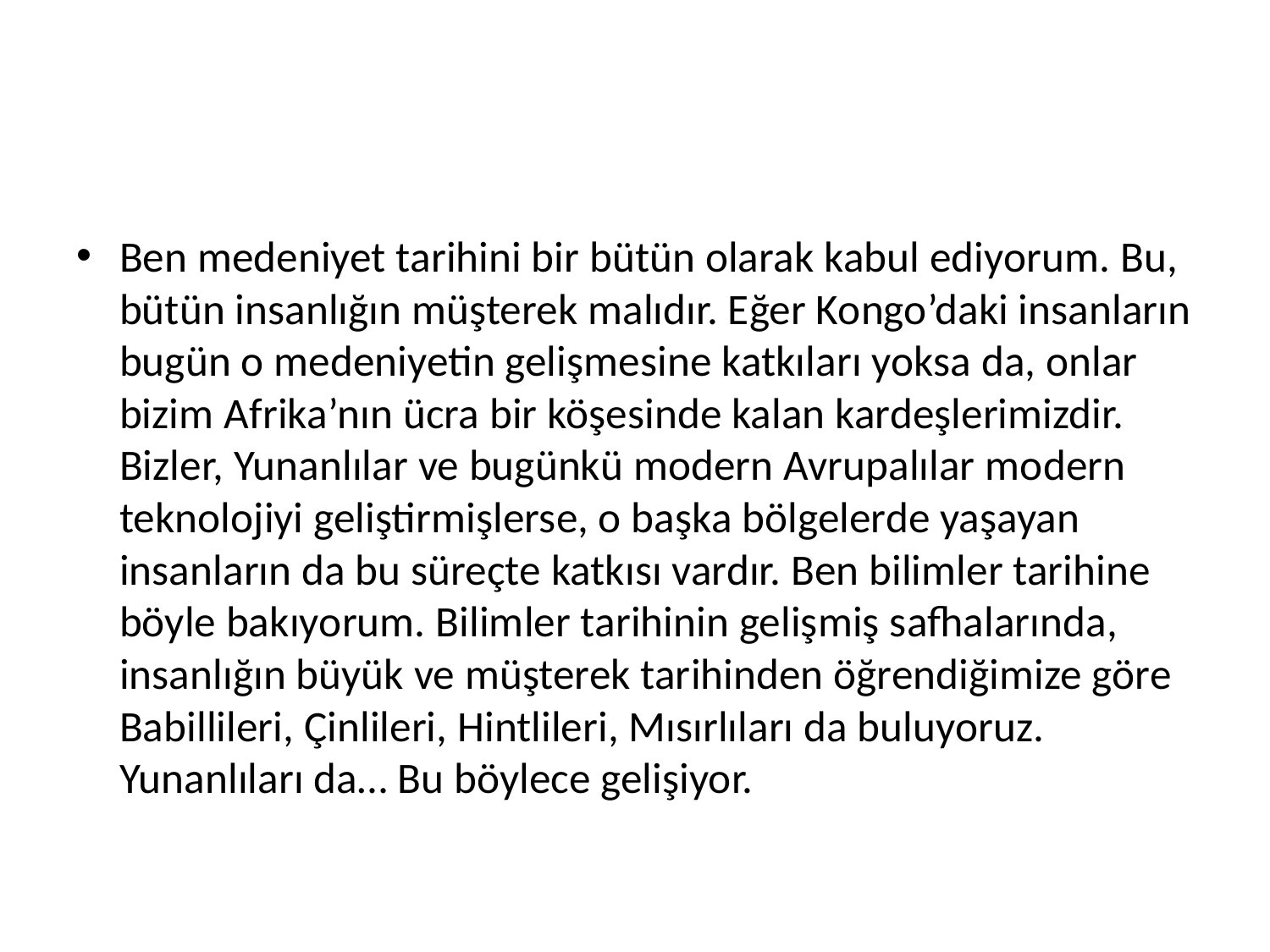

#
Ben medeniyet tarihini bir bütün olarak kabul ediyorum. Bu, bütün insanlığın müşterek malıdır. Eğer Kongo’daki insanların bugün o medeniyetin gelişmesine katkıları yoksa da, onlar bizim Afrika’nın ücra bir köşesinde kalan kardeşlerimizdir. Bizler, Yunanlılar ve bugünkü modern Avrupalılar modern teknolojiyi geliştirmişlerse, o başka bölgelerde yaşayan insanların da bu süreçte katkısı vardır. Ben bilimler tarihine böyle bakıyorum. Bilimler tarihinin gelişmiş safhalarında, insanlığın büyük ve müşterek tarihinden öğrendiğimize göre Babillileri, Çinlileri, Hintlileri, Mısırlıları da buluyoruz. Yunanlıları da… Bu böylece gelişiyor.